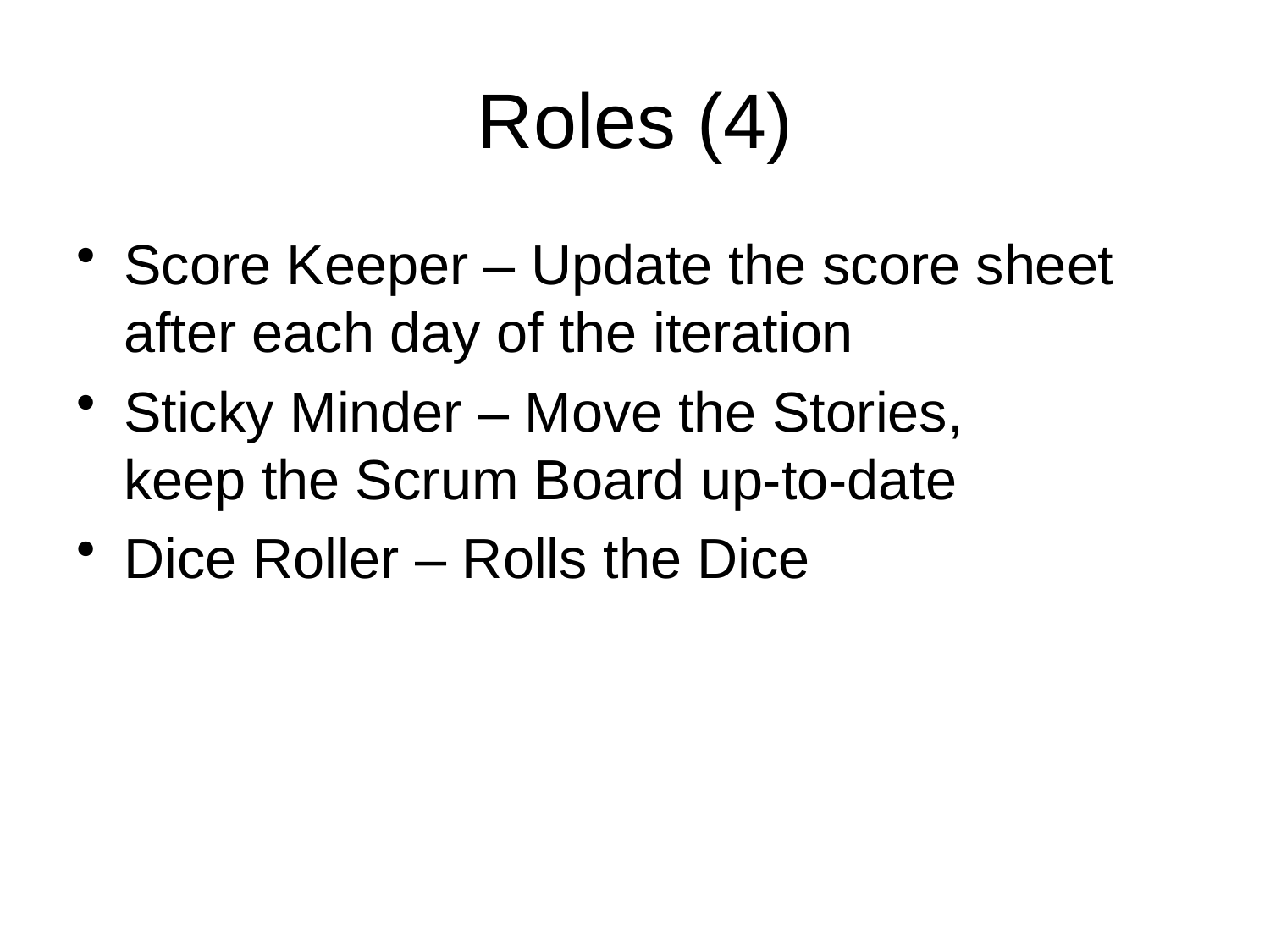

# Roles (4)
Score Keeper – Update the score sheet after each day of the iteration
Sticky Minder – Move the Stories,
keep the Scrum Board up-to-date
Dice Roller – Rolls the Dice